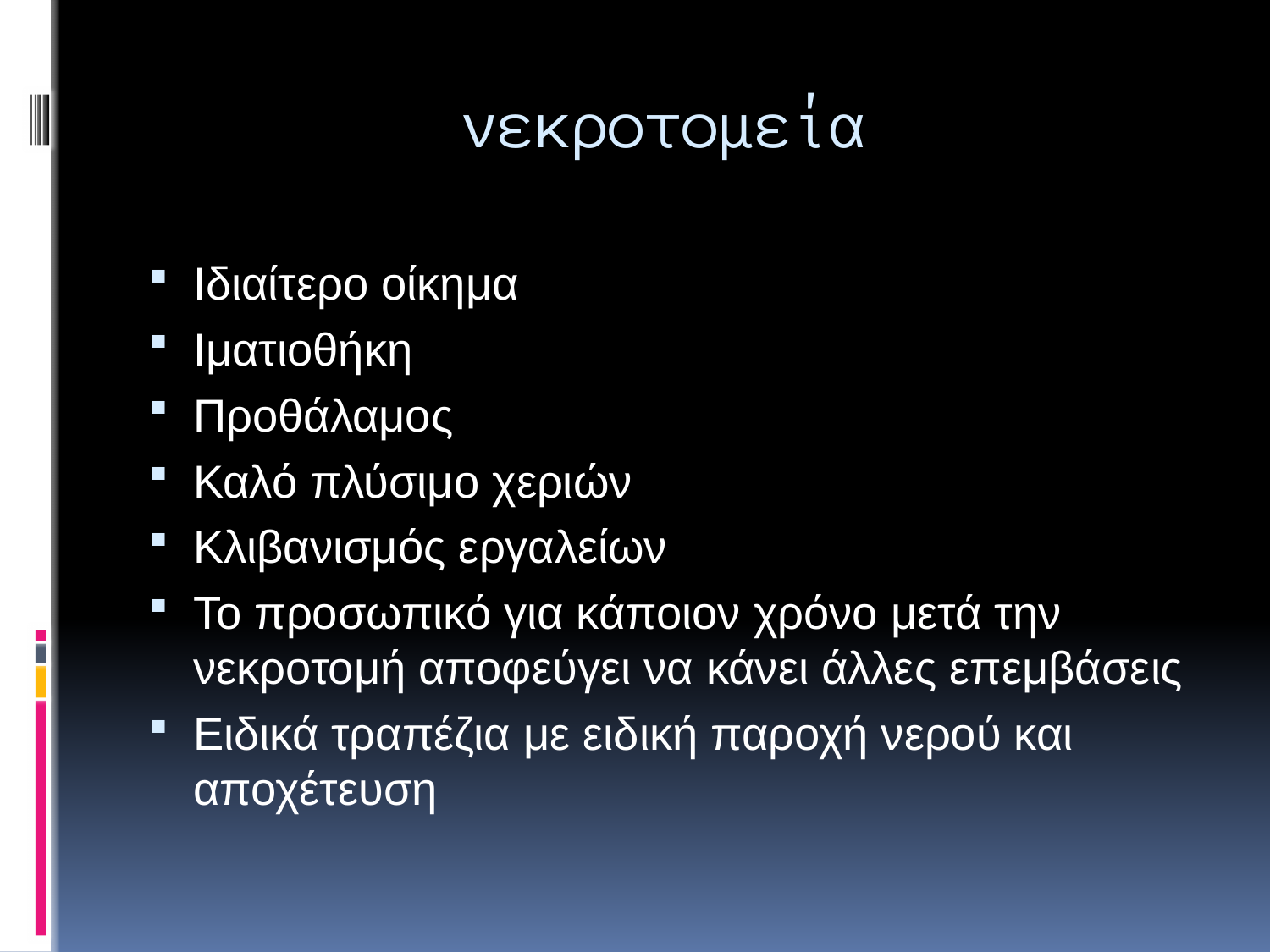

# νεκροτομεία
Ιδιαίτερο οίκημα
Ιματιοθήκη
Προθάλαμος
Καλό πλύσιμο χεριών
Κλιβανισμός εργαλείων
Το προσωπικό για κάποιον χρόνο μετά την νεκροτομή αποφεύγει να κάνει άλλες επεμβάσεις
Ειδικά τραπέζια με ειδική παροχή νερού και αποχέτευση